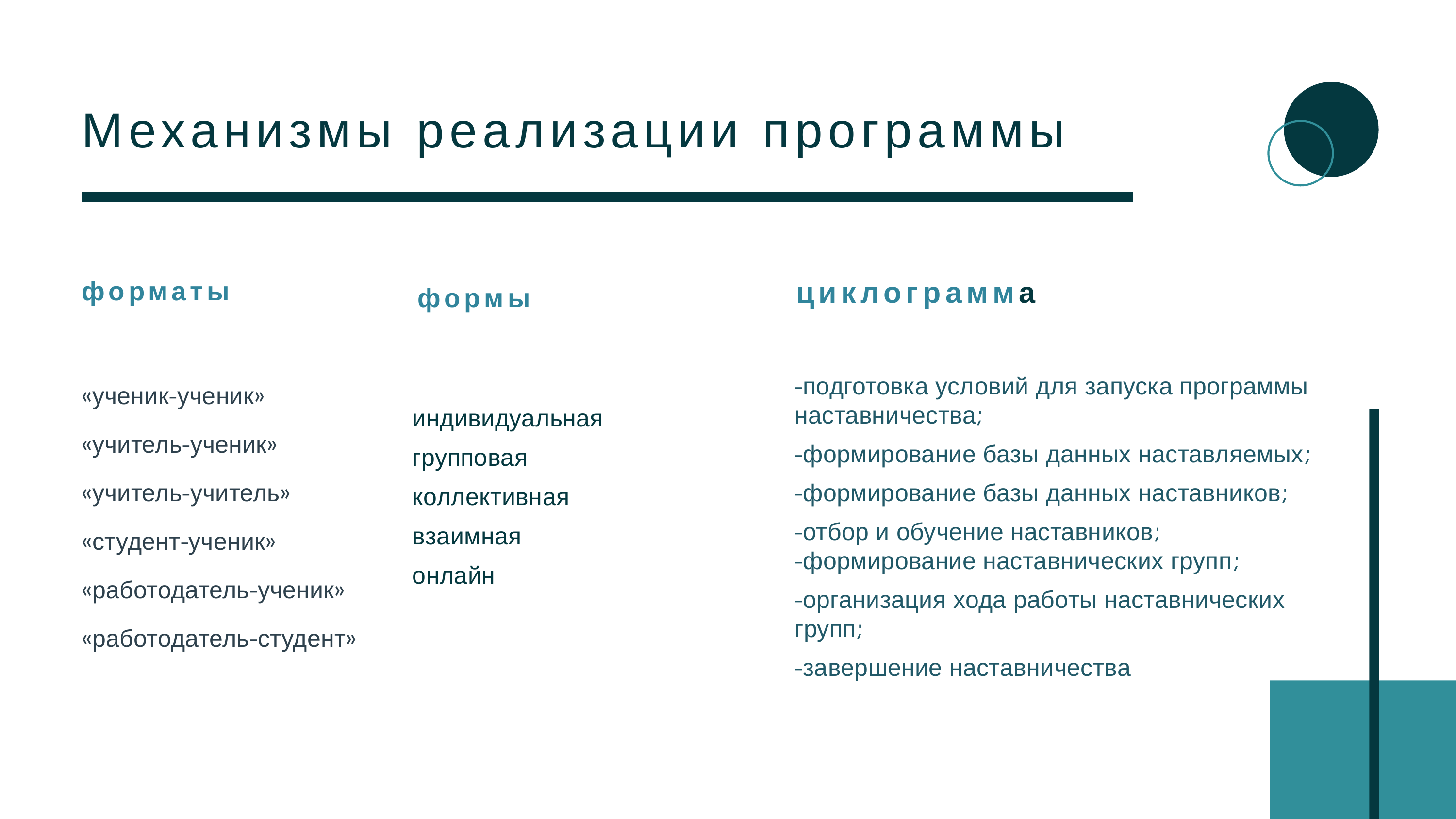

Механизмы реализации программы

циклограмма
-подготовка условий для запуска программы наставничества;

-формирование базы данных наставляемых;

-формирование базы данных наставников;

-отбор и обучение наставников;
-формирование наставнических групп;

-организация хода работы наставнических групп;

-завершение наставничества
форматы
«ученик-ученик»
«учитель-ученик»
«учитель-учитель»
«студент-ученик»
«работодатель-ученик»
«работодатель-студент»

формы
индивидуальная
групповая
коллективная
взаимная
онлайн